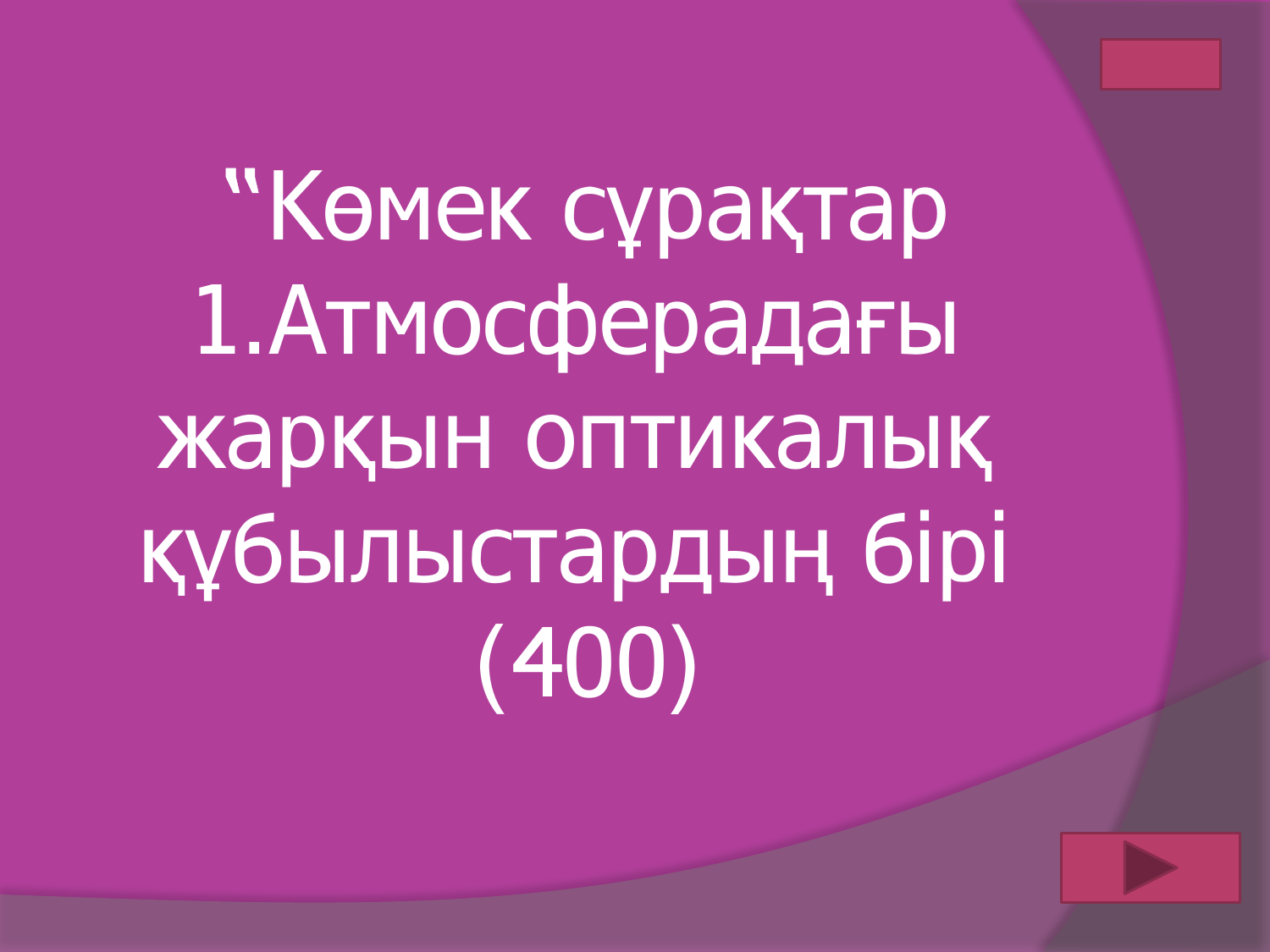

“Көмек сұрақтар
1.Атмосферадағы
жарқын оптикалық
құбылыстардың бірі
(400)